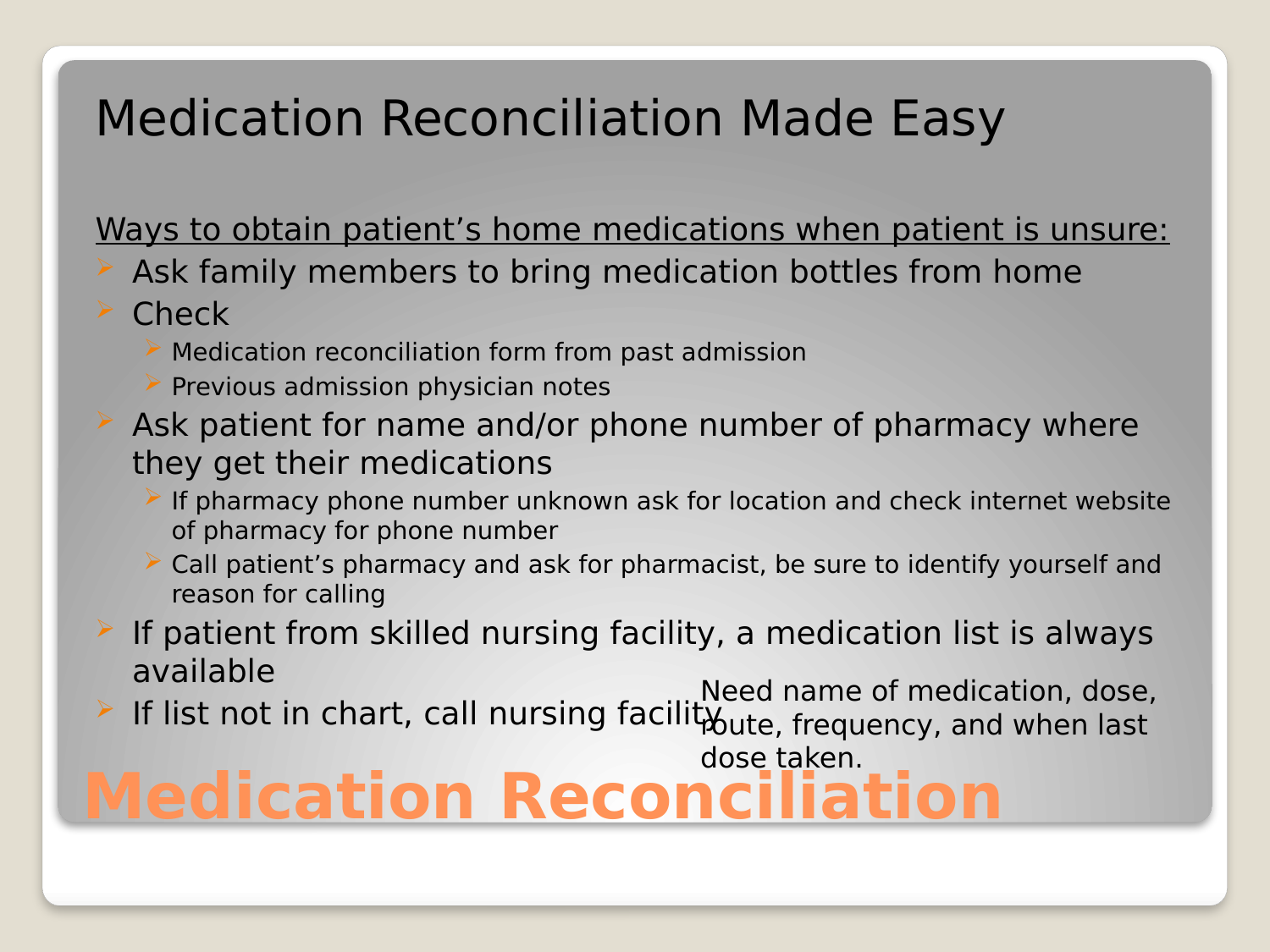

Medication Reconciliation Made Easy
Ways to obtain patient’s home medications when patient is unsure:
Ask family members to bring medication bottles from home
Check
Medication reconciliation form from past admission
Previous admission physician notes
Ask patient for name and/or phone number of pharmacy where they get their medications
If pharmacy phone number unknown ask for location and check internet website of pharmacy for phone number
Call patient’s pharmacy and ask for pharmacist, be sure to identify yourself and reason for calling
If patient from skilled nursing facility, a medication list is always available
If list not in chart, call nursing facility

Need name of medication, dose, route, frequency, and when last dose taken.
# Medication Reconciliation